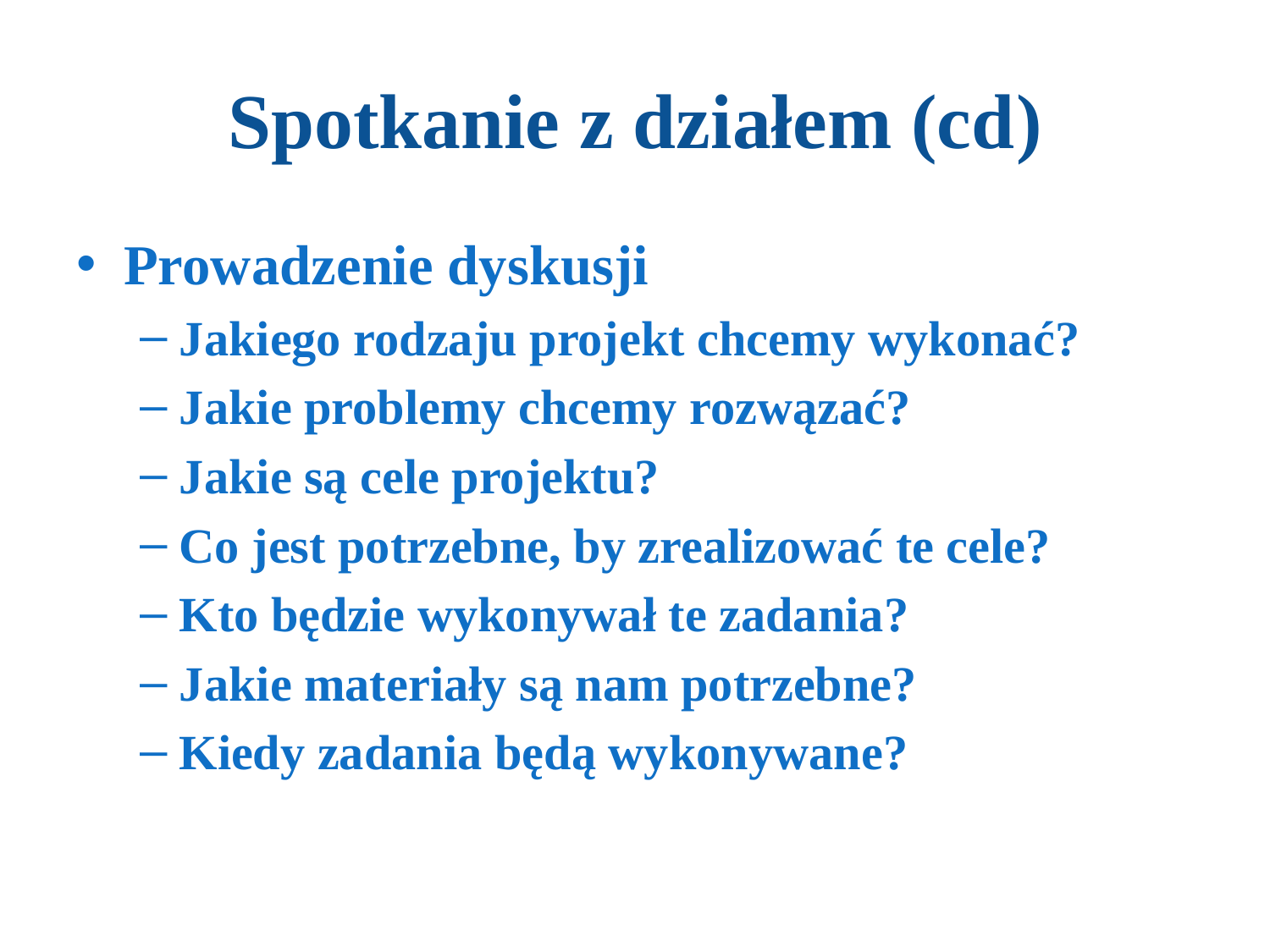

# Spotkanie z działem (cd)
Prowadzenie dyskusji
Jakiego rodzaju projekt chcemy wykonać?
Jakie problemy chcemy rozwązać?
Jakie są cele projektu?
Co jest potrzebne, by zrealizować te cele?
Kto będzie wykonywał te zadania?
Jakie materiały są nam potrzebne?
Kiedy zadania będą wykonywane?